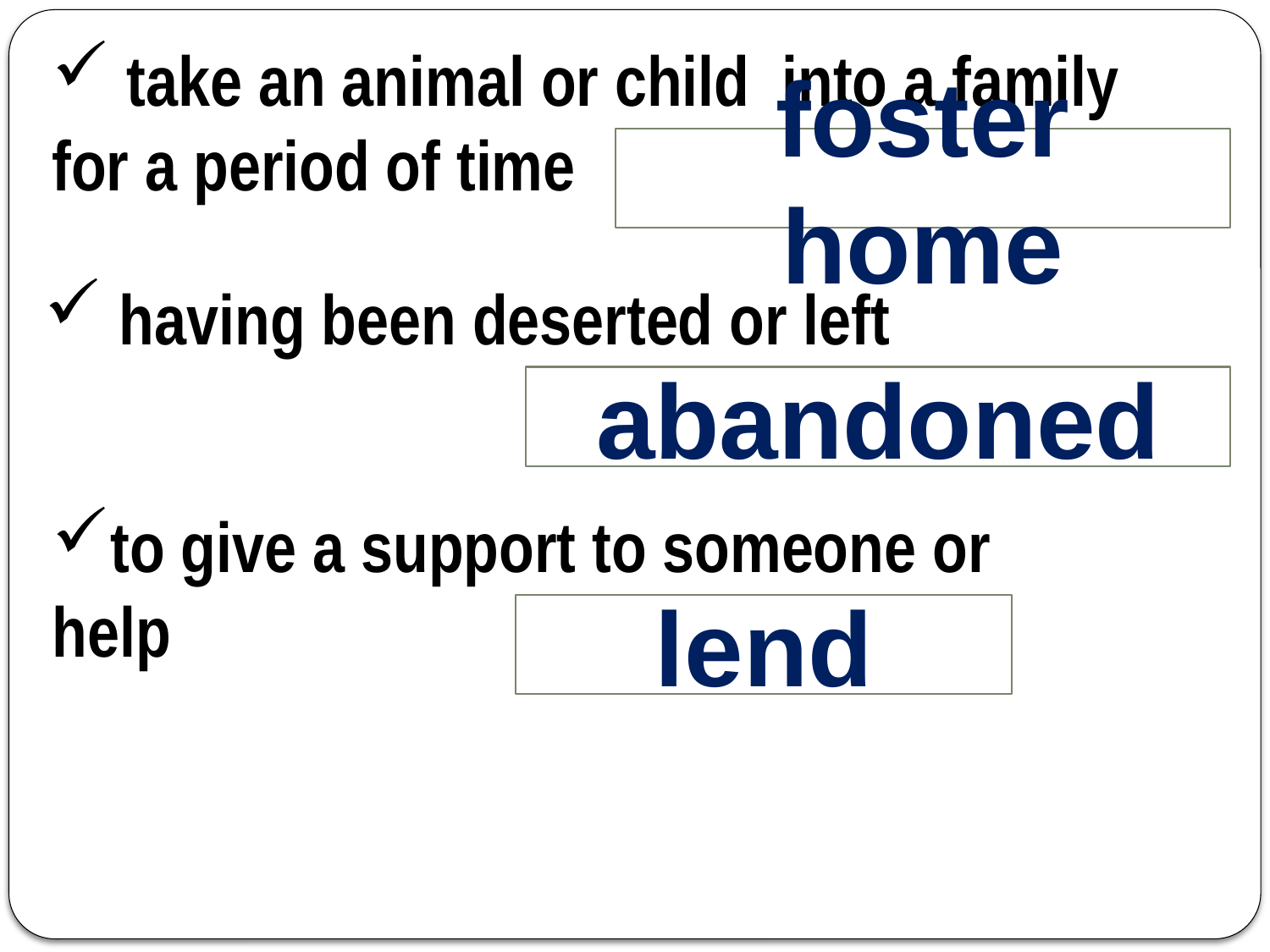

take an animal or child  into a family for a period of time
foster home
 having been deserted or left
abandoned
to give a support to someone or help
lend